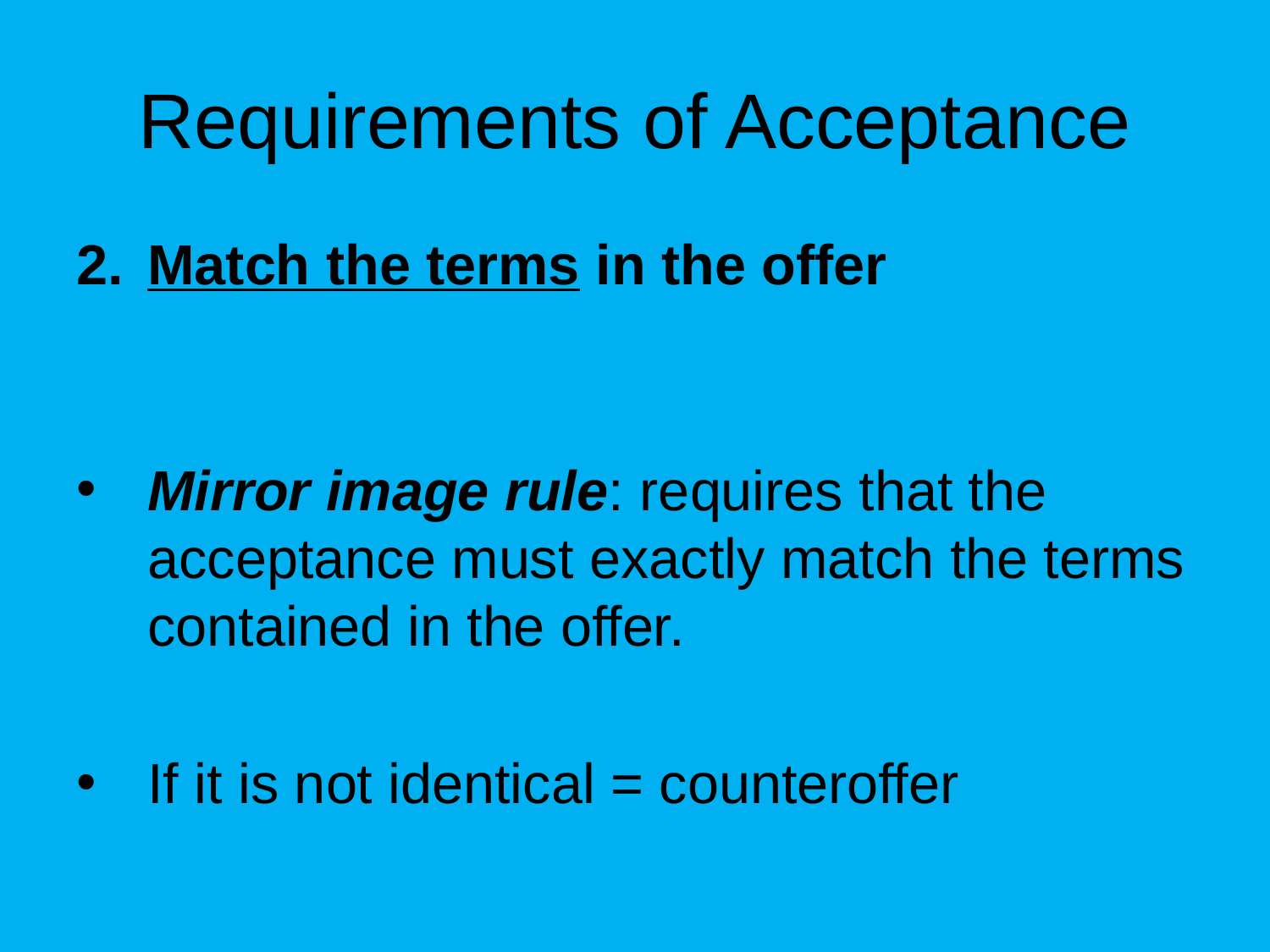

# Requirements of Acceptance
Match the terms in the offer

Mirror image rule: requires that the acceptance must exactly match the terms contained in the offer.

If it is not identical = counteroffer